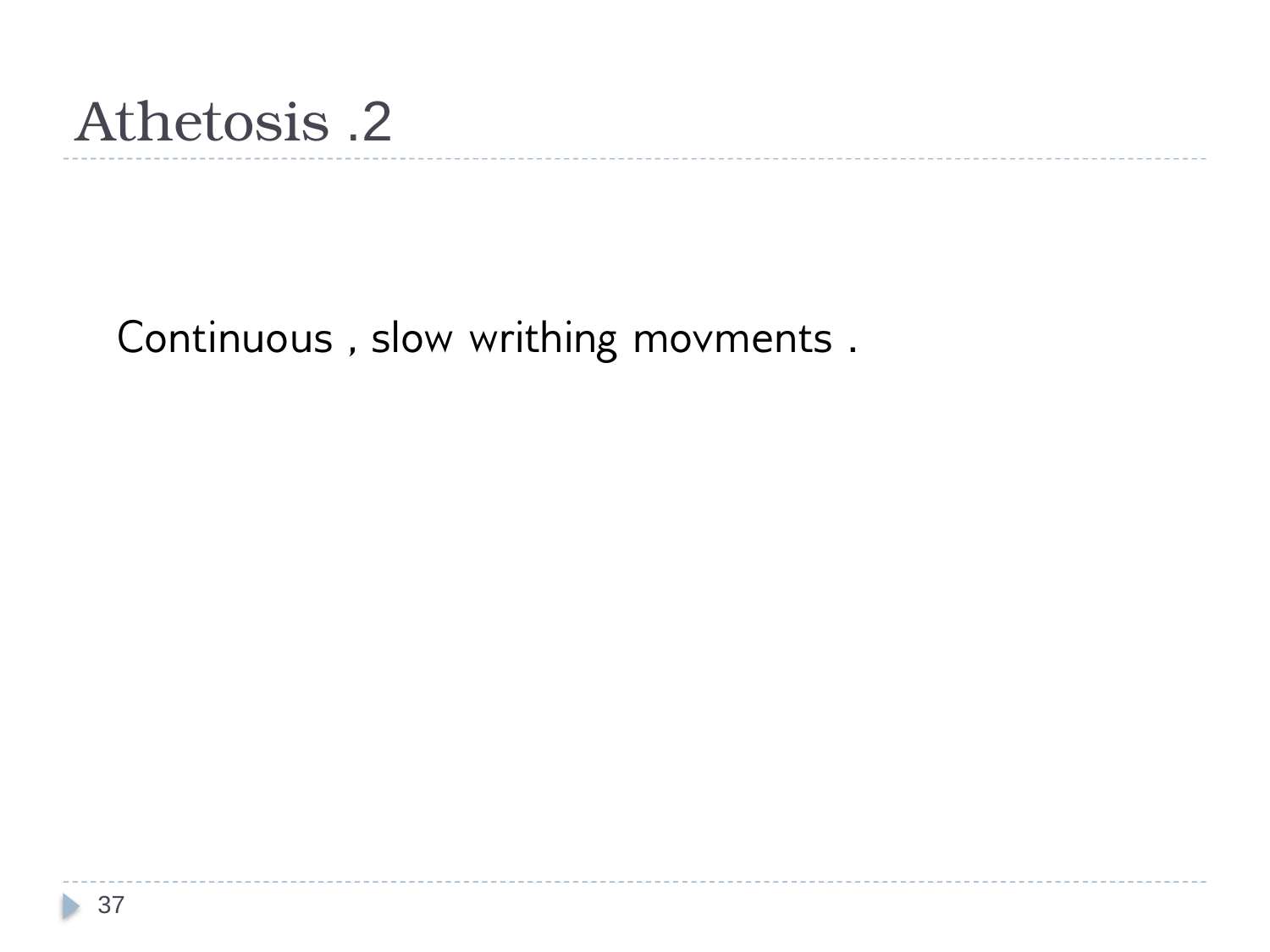

# 2. Athetosis

   Continuous , slow writhing movments .
37